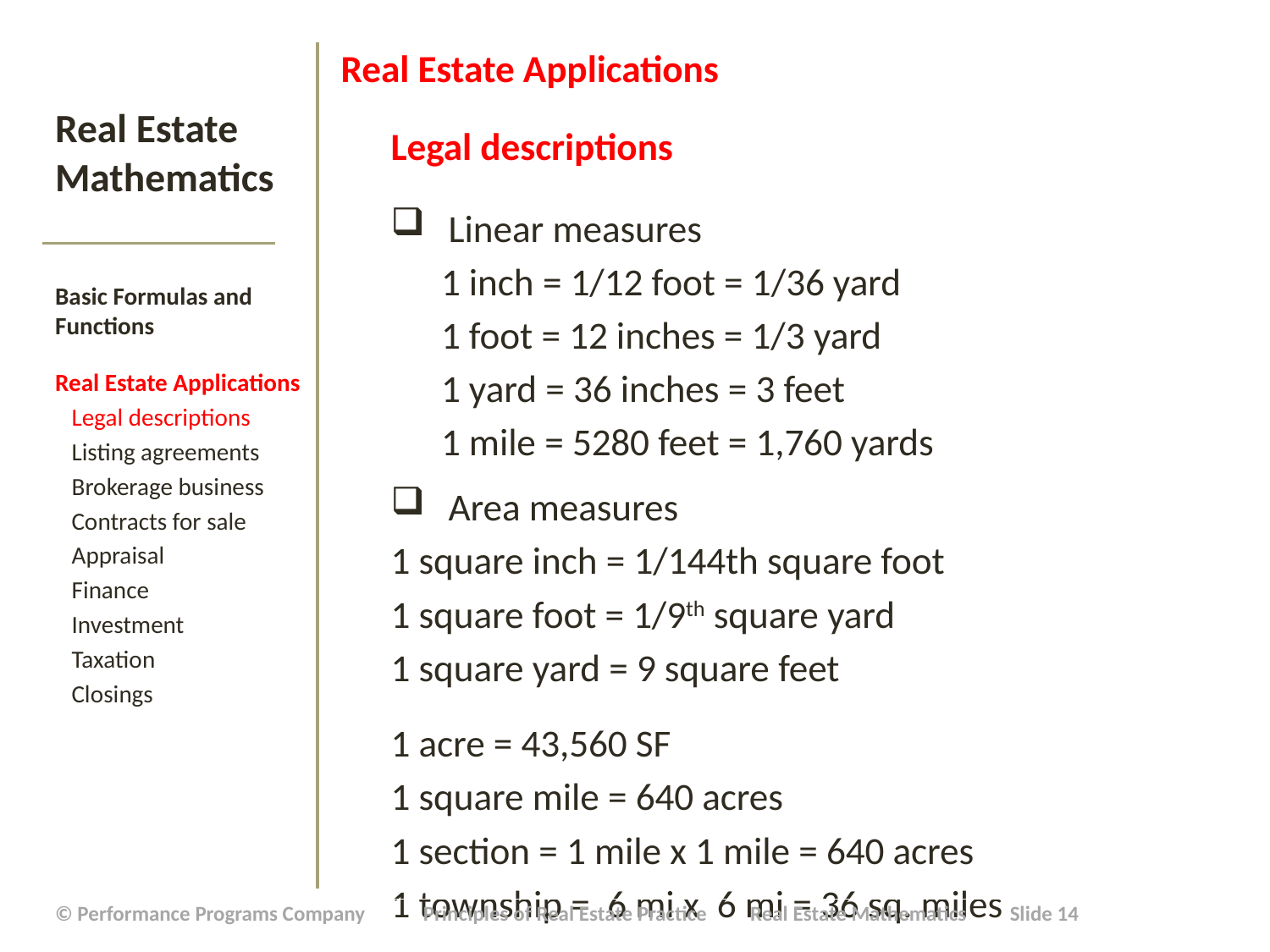

Real Estate Applications

Legal descriptions

Linear measures
1 inch = 1/12 foot = 1/36 yard
1 foot = 12 inches = 1/3 yard
1 yard = 36 inches = 3 feet
1 mile = 5280 feet = 1,760 yards
Area measures
	1 square inch = 1/144th square foot
	1 square foot = 1/9th square yard
	1 square yard = 9 square feet

	1 acre = 43,560 SF
	1 square mile = 640 acres
	1 section = 1 mile x 1 mile = 640 acres
	1 township =  6 mi x  6 mi = 36 sq. miles

# Real Estate Mathematics

Basic Formulas and Functions

Real Estate Applications
   Legal descriptions
   Listing agreements
   Brokerage business
   Contracts for sale
   Appraisal
   Finance
   Investment
   Taxation
   Closings

| © Performance Programs Company Principles of Real Estate Practice Real Estate Mathematics Slide 14 |
| --- |